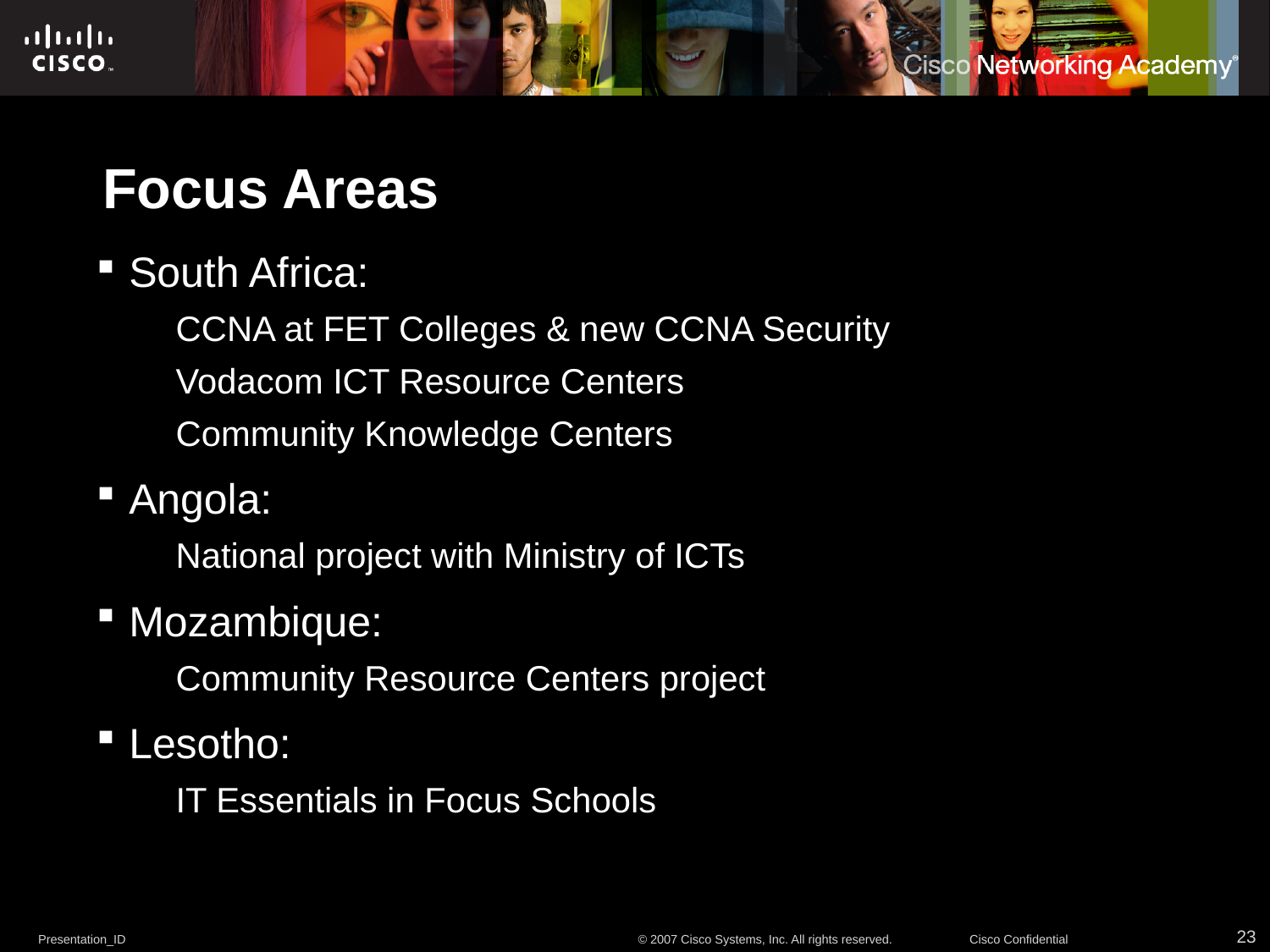

# Focus Areas
South Africa:
CCNA at FET Colleges & new CCNA Security
Vodacom ICT Resource Centers
Community Knowledge Centers
Angola:
National project with Ministry of ICTs
Mozambique:
Community Resource Centers project
Lesotho:
IT Essentials in Focus Schools